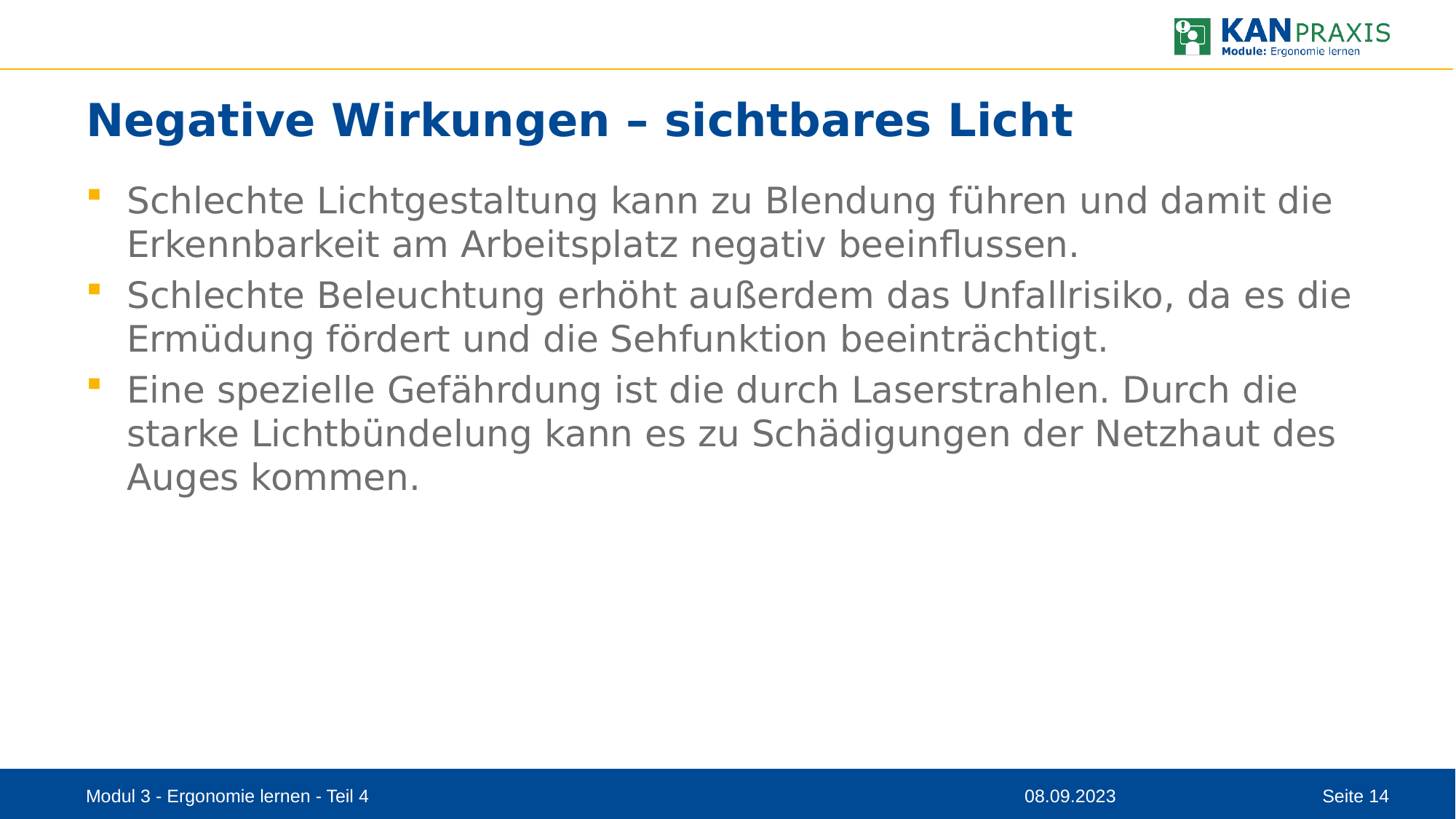

# Negative Wirkungen – sichtbares Licht
Schlechte Lichtgestaltung kann zu Blendung führen und damit die Erkennbarkeit am Arbeitsplatz negativ beeinflussen.
Schlechte Beleuchtung erhöht außerdem das Unfallrisiko, da es die Ermüdung fördert und die Sehfunktion beeinträchtigt.
Eine spezielle Gefährdung ist die durch Laserstrahlen. Durch die starke Lichtbündelung kann es zu Schädigungen der Netzhaut des Auges kommen.
Modul 3 - Ergonomie lernen - Teil 4
08.09.2023
Seite 14